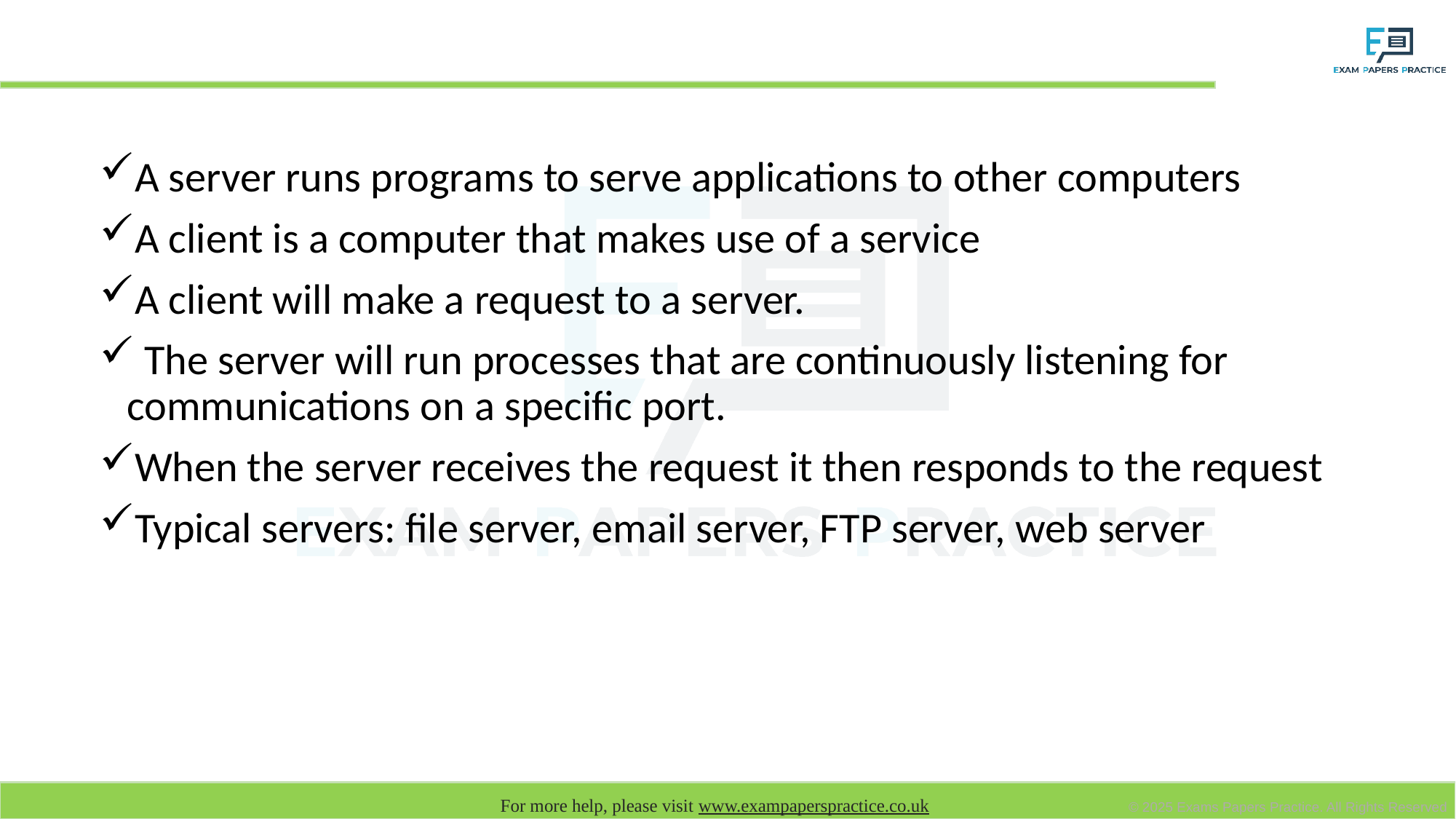

# Client server model
A server runs programs to serve applications to other computers
A client is a computer that makes use of a service
A client will make a request to a server.
 The server will run processes that are continuously listening for communications on a specific port.
When the server receives the request it then responds to the request
Typical servers: file server, email server, FTP server, web server